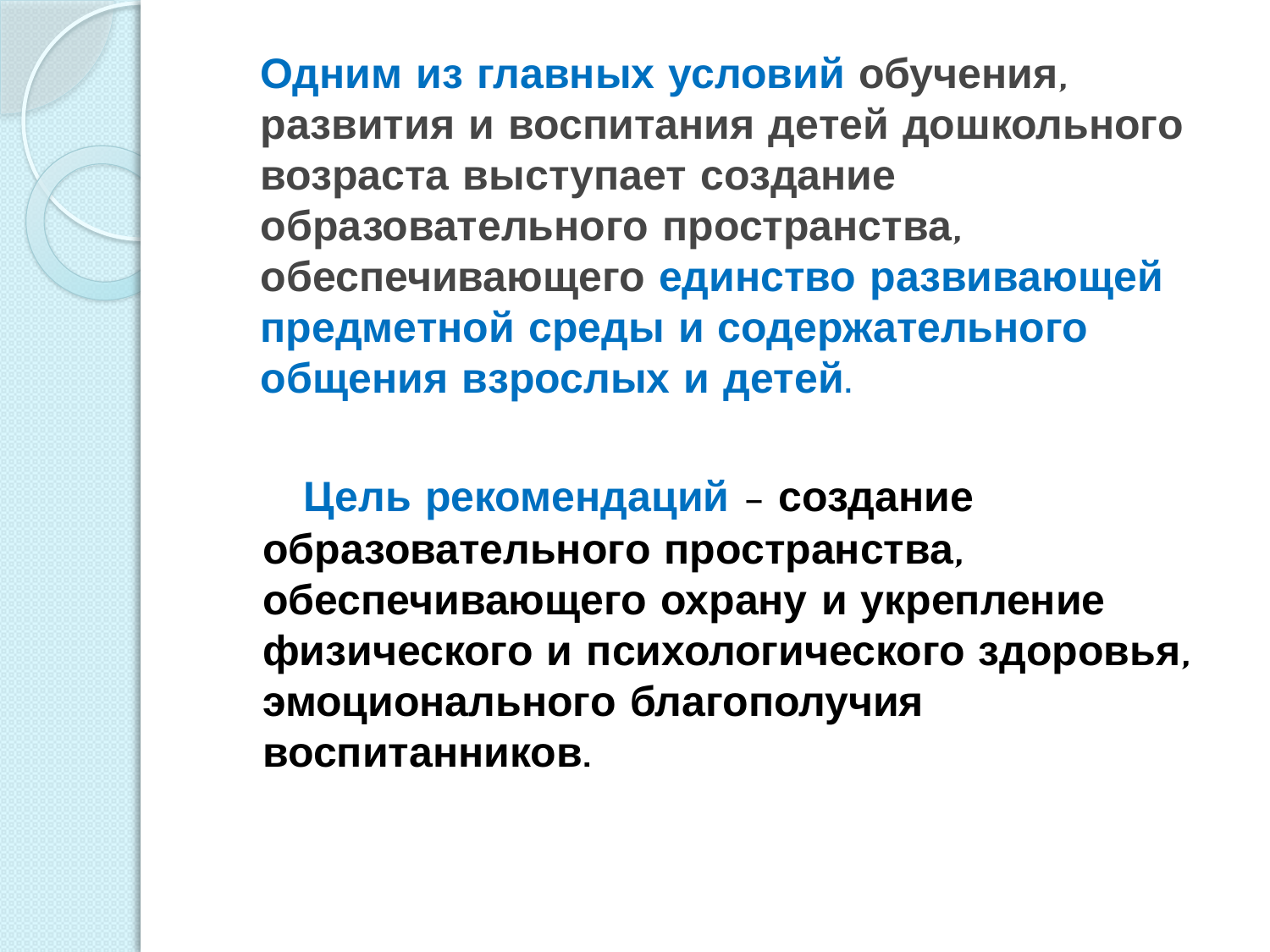

# Одним из главных условий обучения, развития и воспитания детей дошкольного возраста выступает создание образовательного пространства, обеспечивающего единство развивающей предметной среды и содержательного общения взрослых и детей.
     Цель рекомендаций – создание образовательного пространства, обеспечивающего охрану и укрепление физического и психологического здоровья, эмоционального благополучия воспитанников.